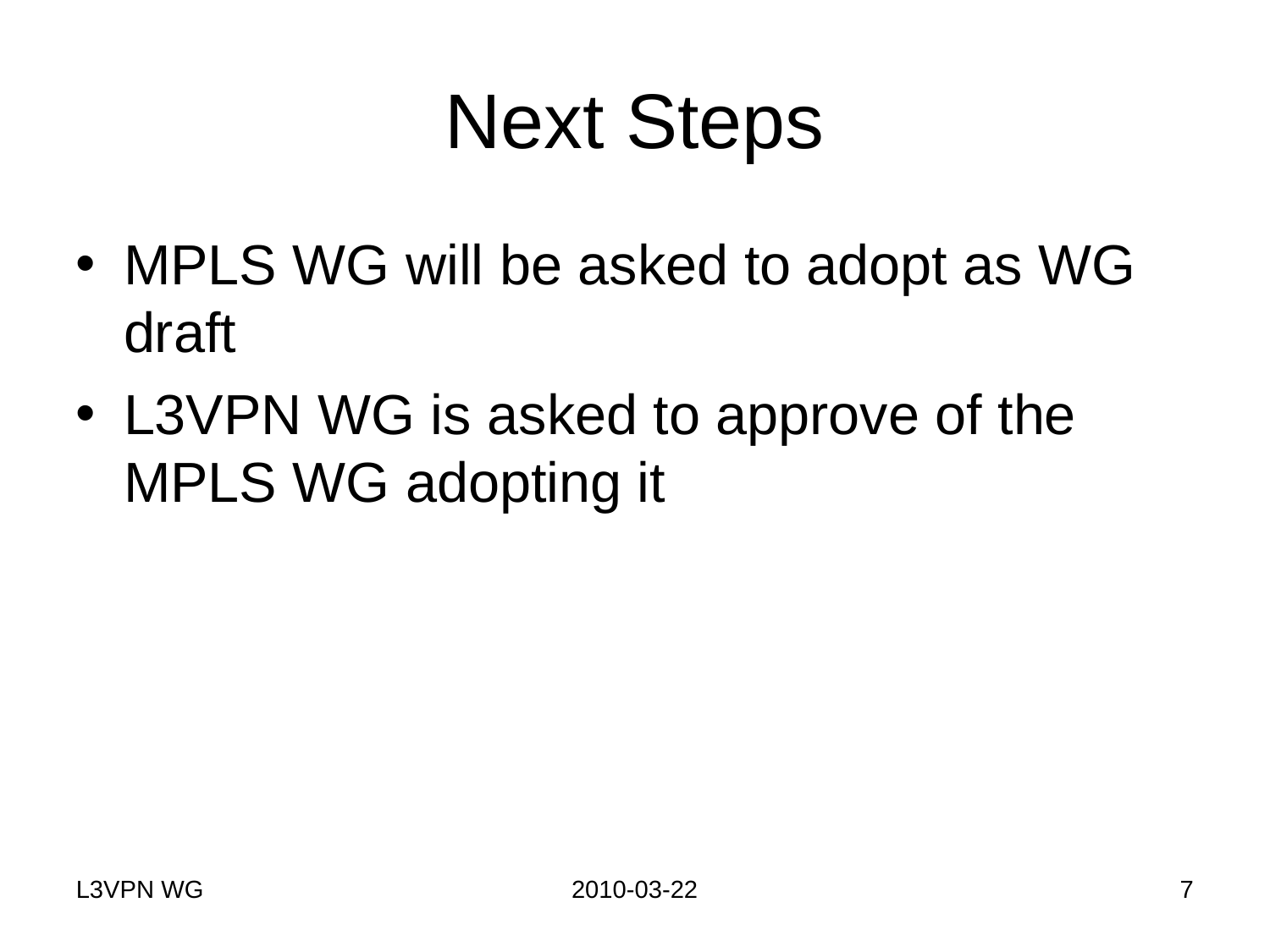

# Next Steps
MPLS WG will be asked to adopt as WG draft
L3VPN WG is asked to approve of the MPLS WG adopting it
L3VPN WG
2010-03-22
7